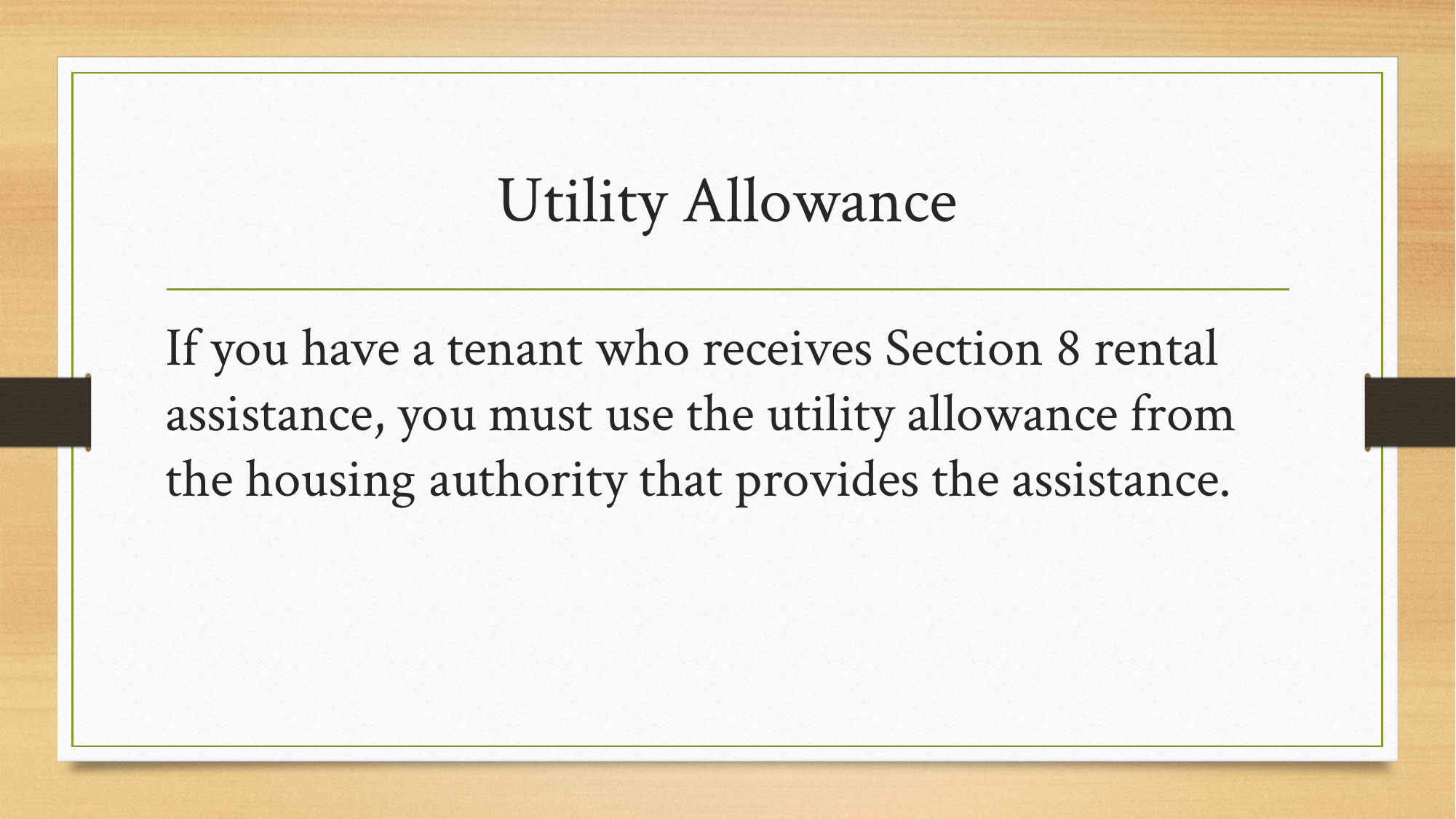

# Utility Allowance
If you have a tenant who receives Section 8 rental assistance, you must use the utility allowance from the housing authority that provides the assistance.